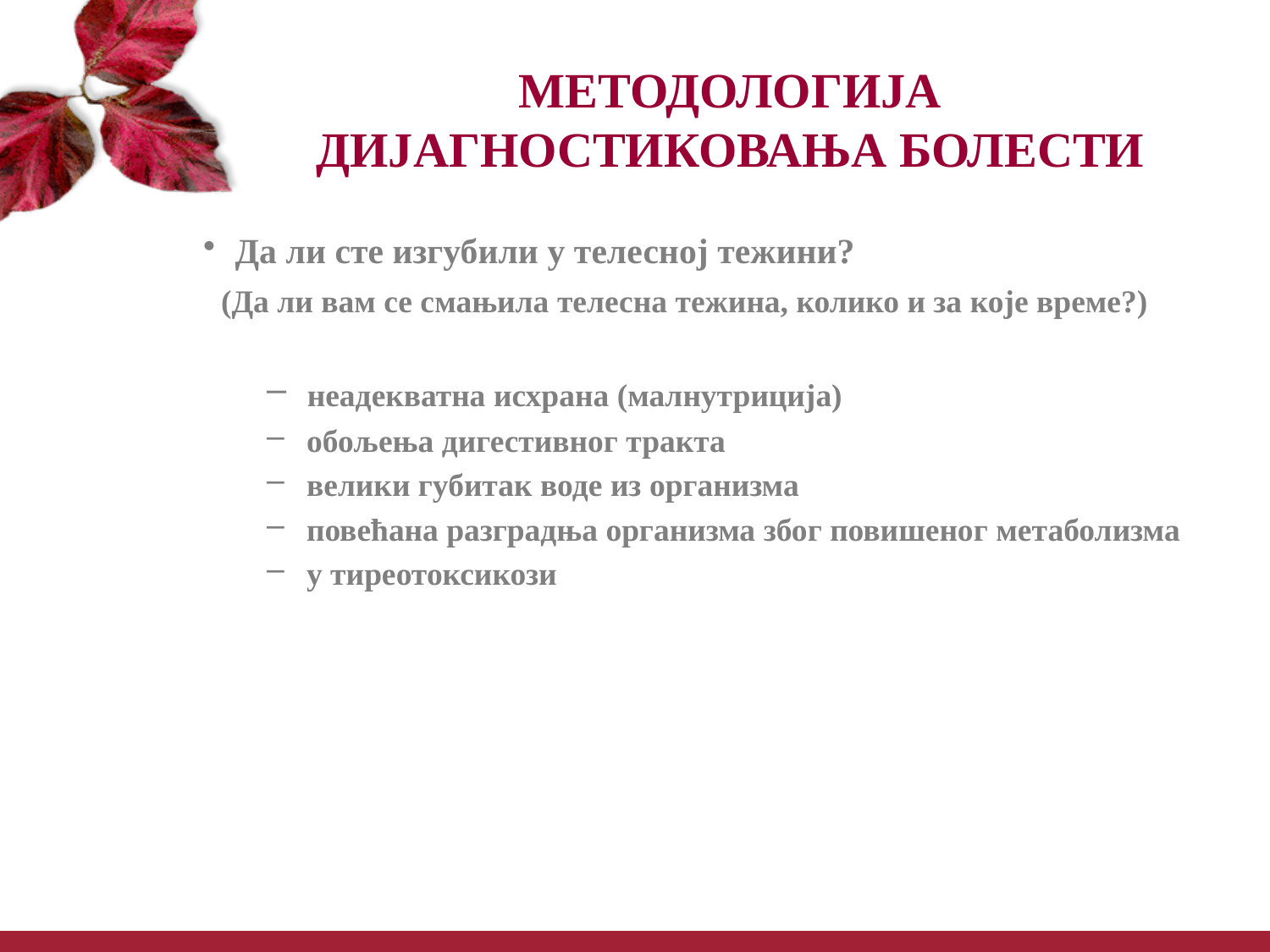

# МЕТОДОЛОГИЈА ДИЈАГНОСТИКОВАЊА БОЛЕСТИ
Да ли сте изгубили у телесној тежини?
  (Да ли вам се смањила телесна тежина, колико и за које време?)

 неадекватна исхрана (малнутриција)
 обољења дигестивног тракта
 велики губитак воде из организма
 повећана разградња организма због повишеног метаболизма
 у тиреотоксикози